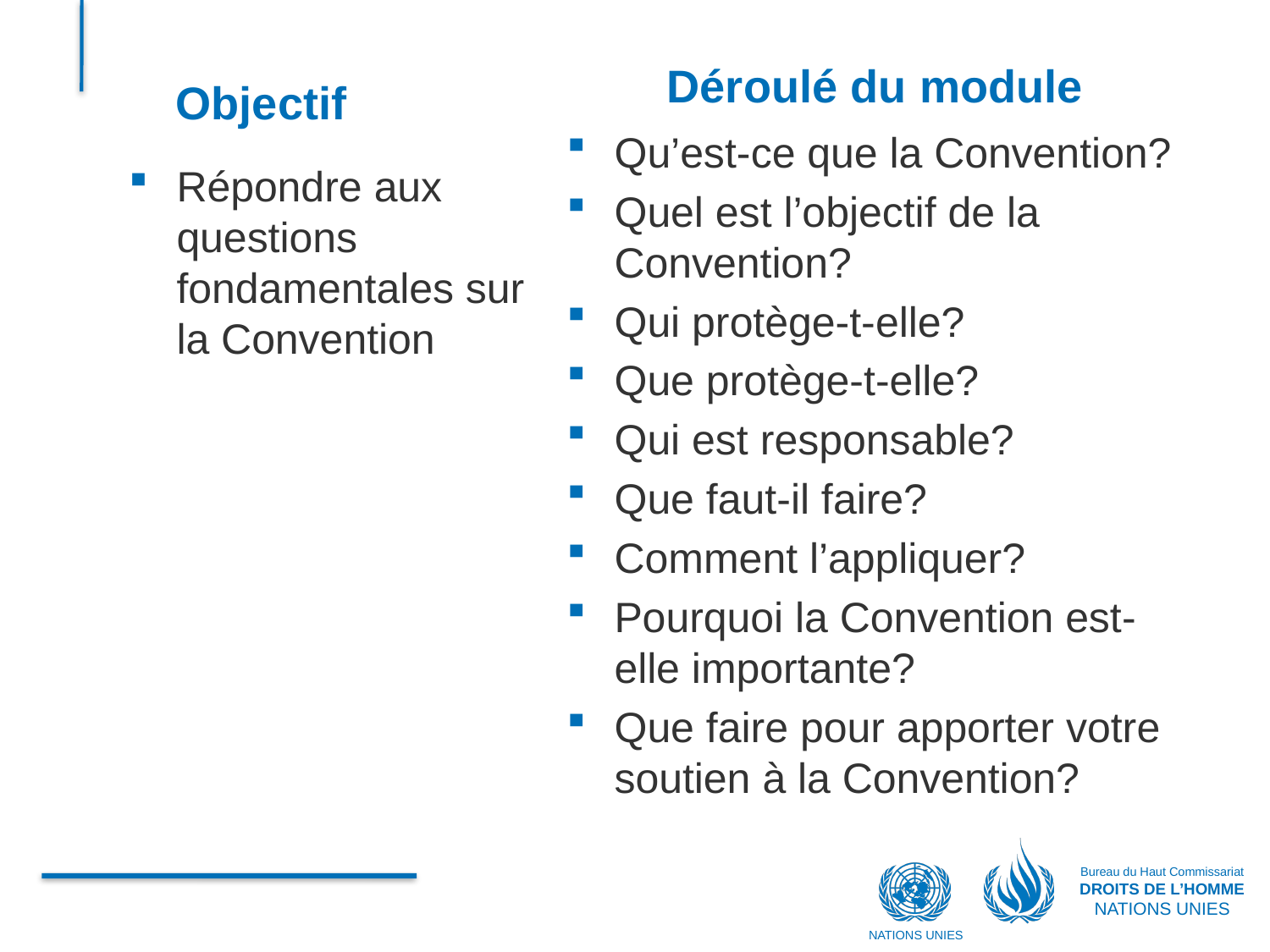

Déroulé du module
Objectif
Qu’est-ce que la Convention?
Quel est l’objectif de la Convention?
Qui protège-t-elle?
Que protège-t-elle?
Qui est responsable?
Que faut-il faire?
Comment l’appliquer?
Pourquoi la Convention est-elle importante?
Que faire pour apporter votre soutien à la Convention?
Répondre aux questions fondamentales sur la Convention
Bureau du Haut Commissariat
DROITS DE L’HOMME
NATIONS UNIES
NATIONS UNIES